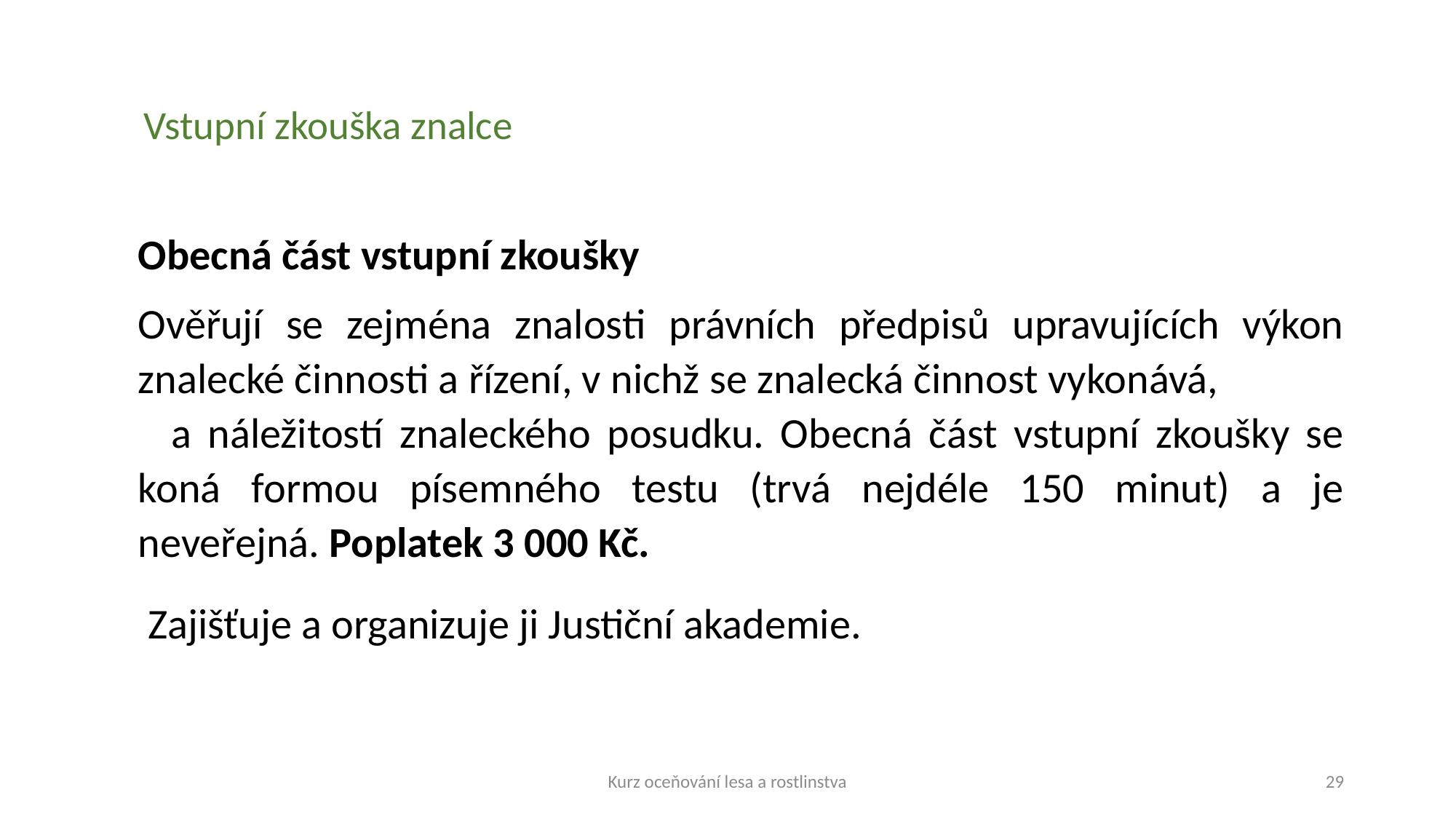

# Vstupní zkouška znalce
Obecná část vstupní zkoušky
Ověřují se zejména znalosti právních předpisů upravujících výkon znalecké činnosti a řízení, v nichž se znalecká činnost vykonává,                a náležitostí znaleckého posudku. Obecná část vstupní zkoušky se koná formou písemného testu (trvá nejdéle 150 minut) a je neveřejná. Poplatek 3 000 Kč.
 Zajišťuje a organizuje ji Justiční akademie.

Kurz oceňování lesa a rostlinstva
29